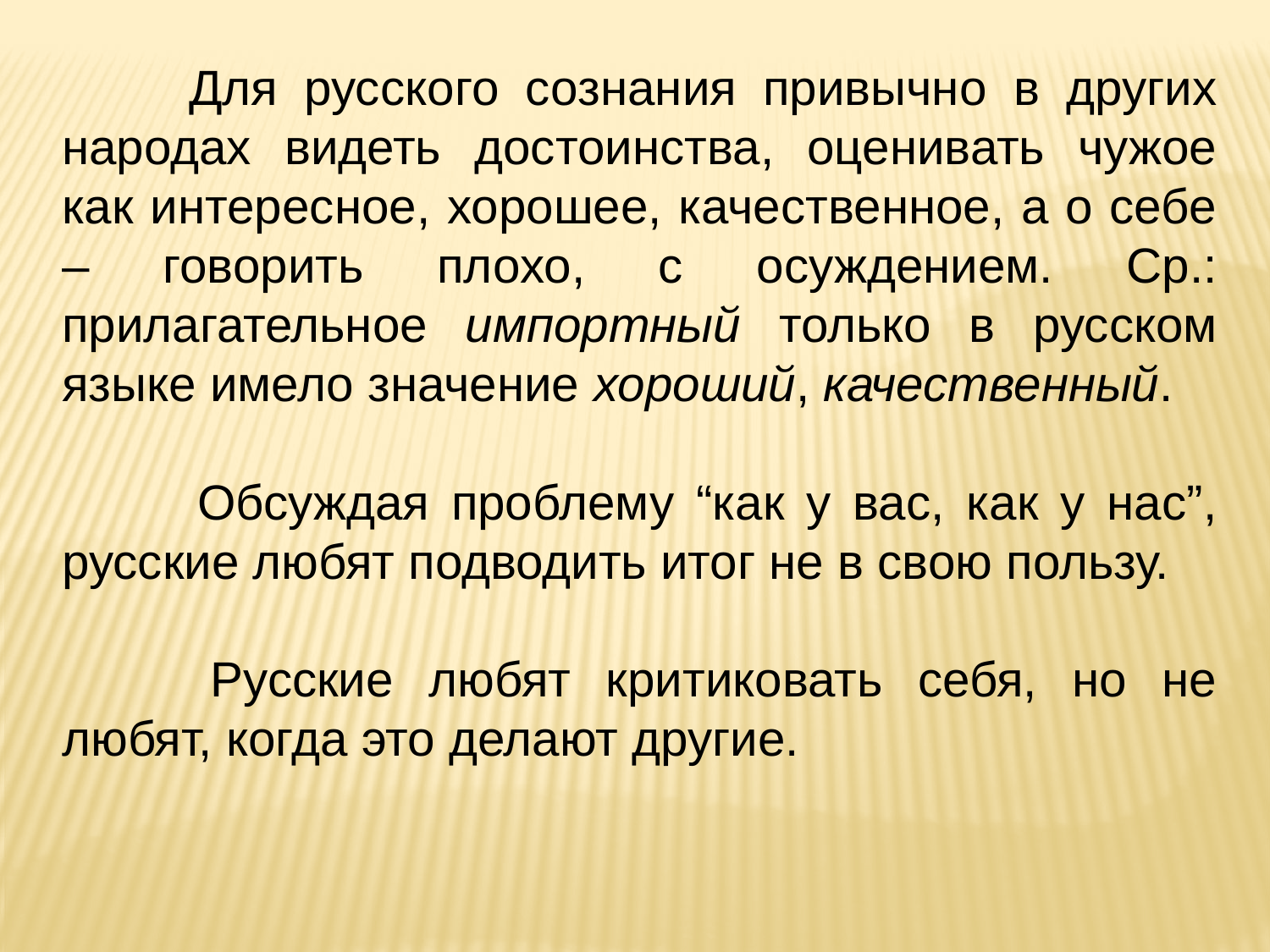

Для русского сознания привычно в других народах видеть достоинства, оценивать чужое как интересное, хорошее, качественное, а о себе – говорить плохо, с осуждением. Ср.: прилагательное импортный только в русском языке имело значение хороший, качественный.

 	Обсуждая проблему “как у вас, как у нас”, русские любят подводить итог не в свою пользу.

 	Русские любят критиковать себя, но не любят, когда это делают другие.